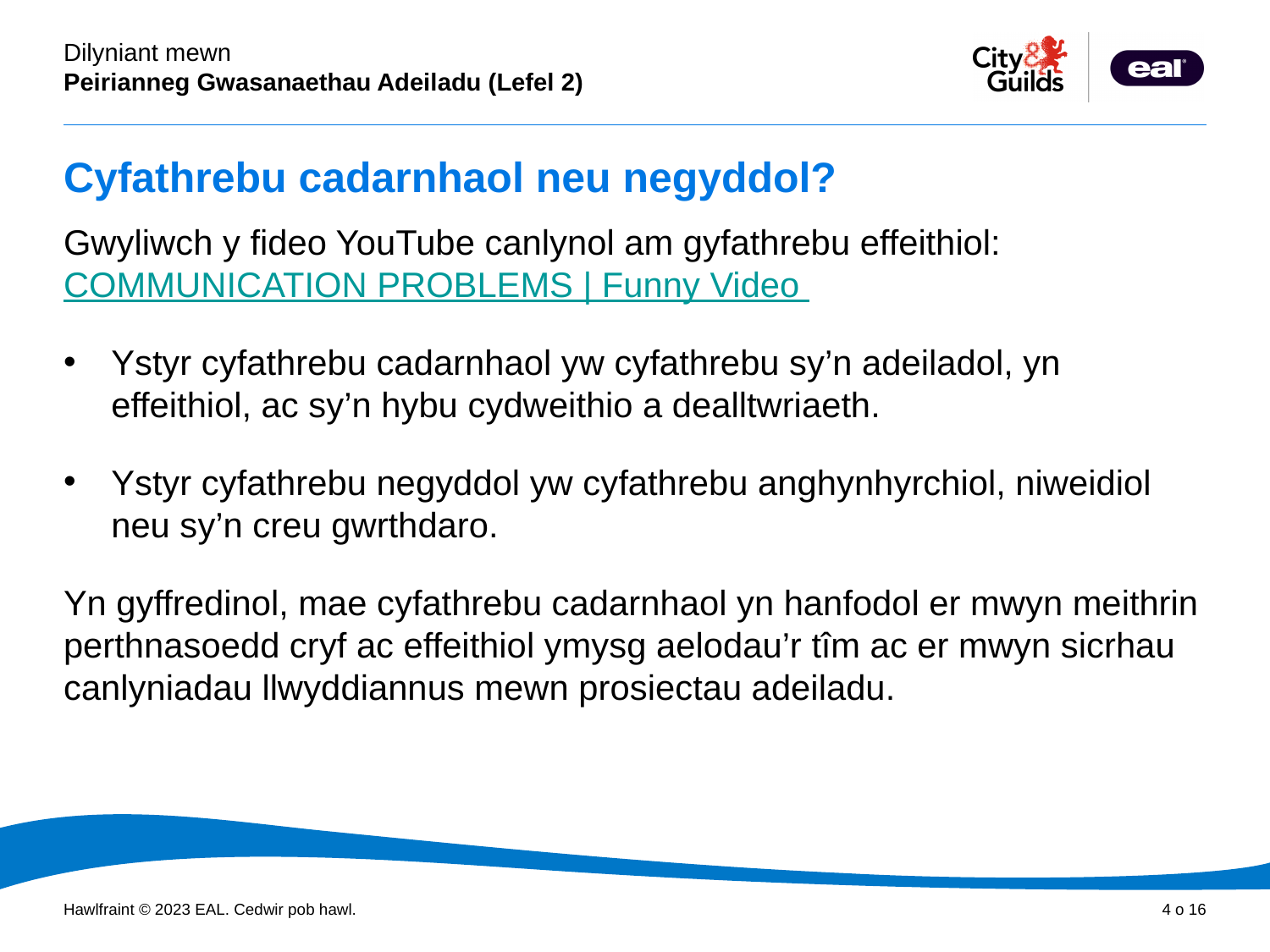

# Cyfathrebu cadarnhaol neu negyddol?
Gwyliwch y fideo YouTube canlynol am gyfathrebu effeithiol: COMMUNICATION PROBLEMS | Funny Video
Ystyr cyfathrebu cadarnhaol yw cyfathrebu sy’n adeiladol, yn effeithiol, ac sy’n hybu cydweithio a dealltwriaeth.
Ystyr cyfathrebu negyddol yw cyfathrebu anghynhyrchiol, niweidiol neu sy’n creu gwrthdaro.
Yn gyffredinol, mae cyfathrebu cadarnhaol yn hanfodol er mwyn meithrin perthnasoedd cryf ac effeithiol ymysg aelodau’r tîm ac er mwyn sicrhau canlyniadau llwyddiannus mewn prosiectau adeiladu.